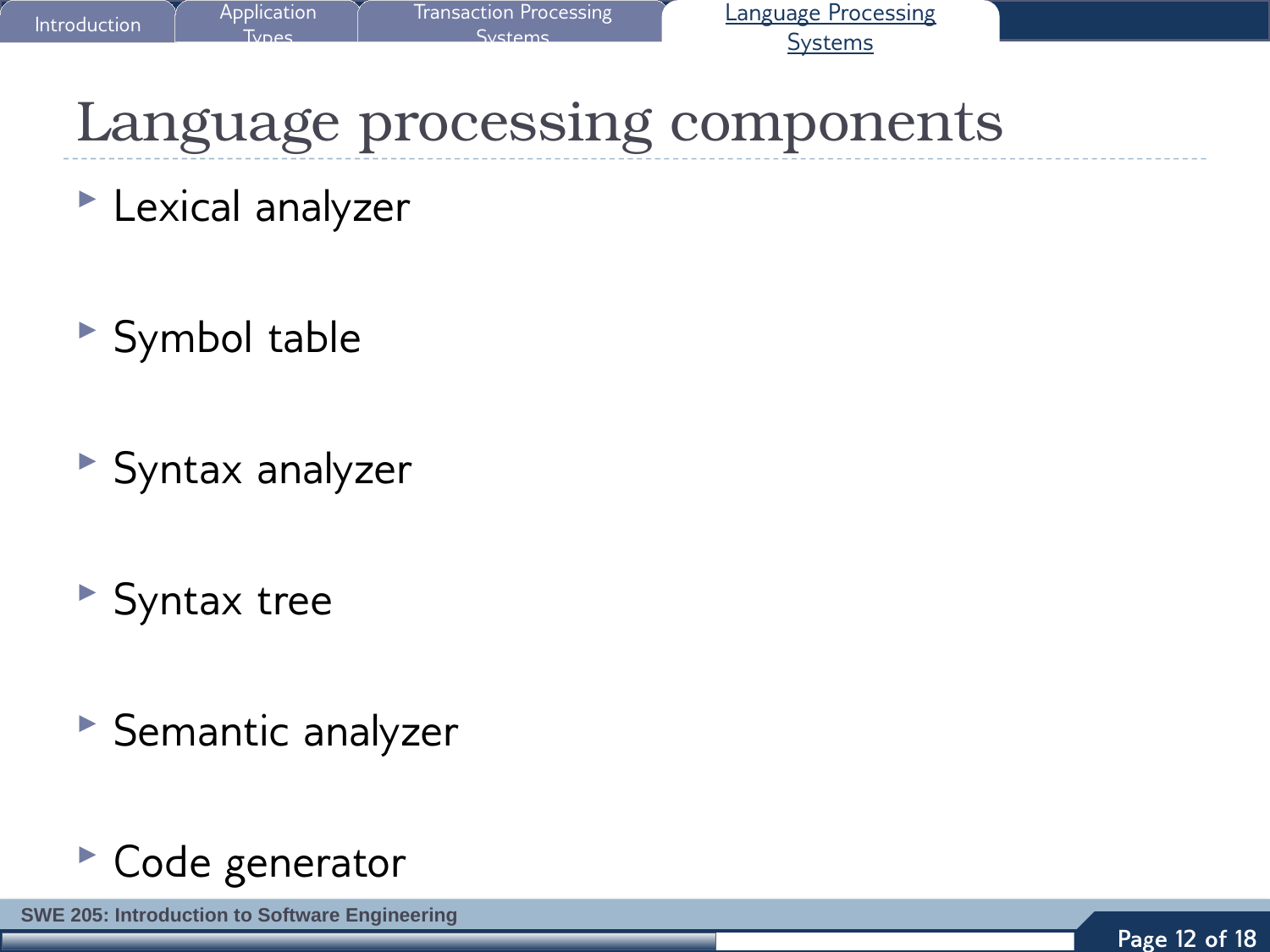

Introduction
Application Types
Transaction Processing Systems
Language Processing Systems
# Language processing components
Lexical analyzer

Symbol table

Syntax analyzer

Syntax tree

Semantic analyzer

Code generator
12
Page 12 of 18